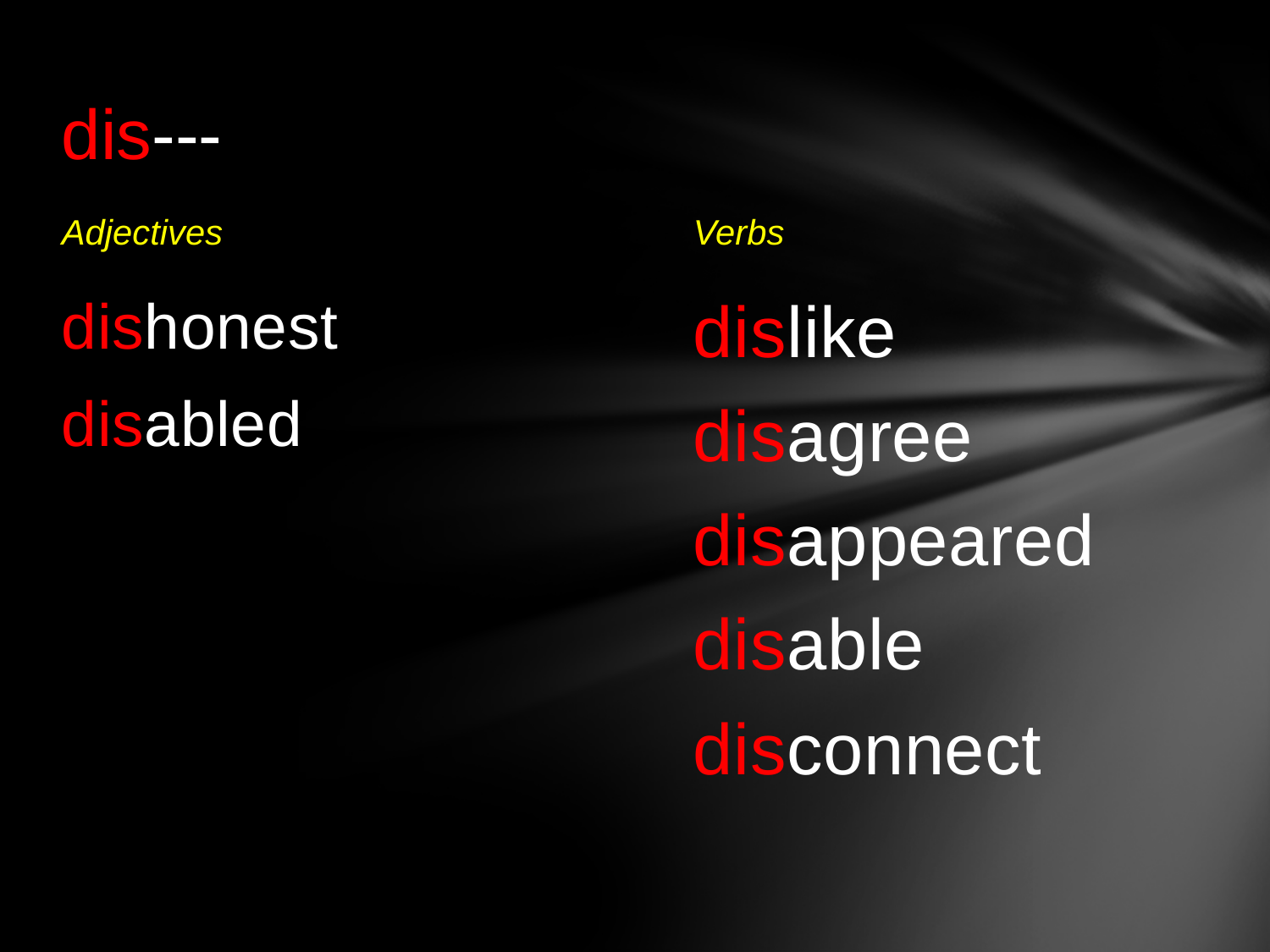

# dis---
Adjectives
Verbs
dishonest
disabled

dislike
disagree
disappeared
disable
disconnect